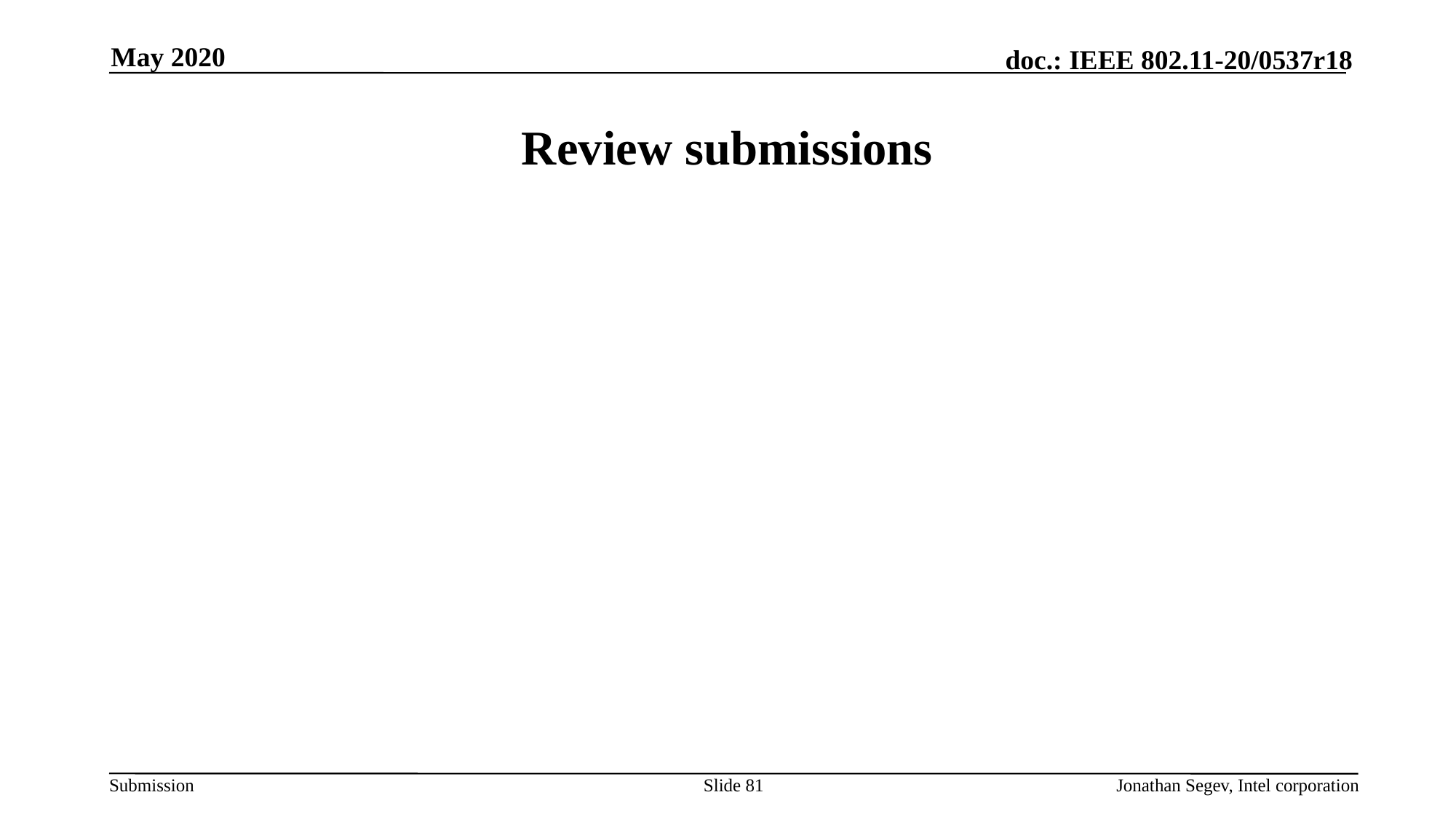

May 2020
# Review submissions

Slide 81
Jonathan Segev, Intel corporation